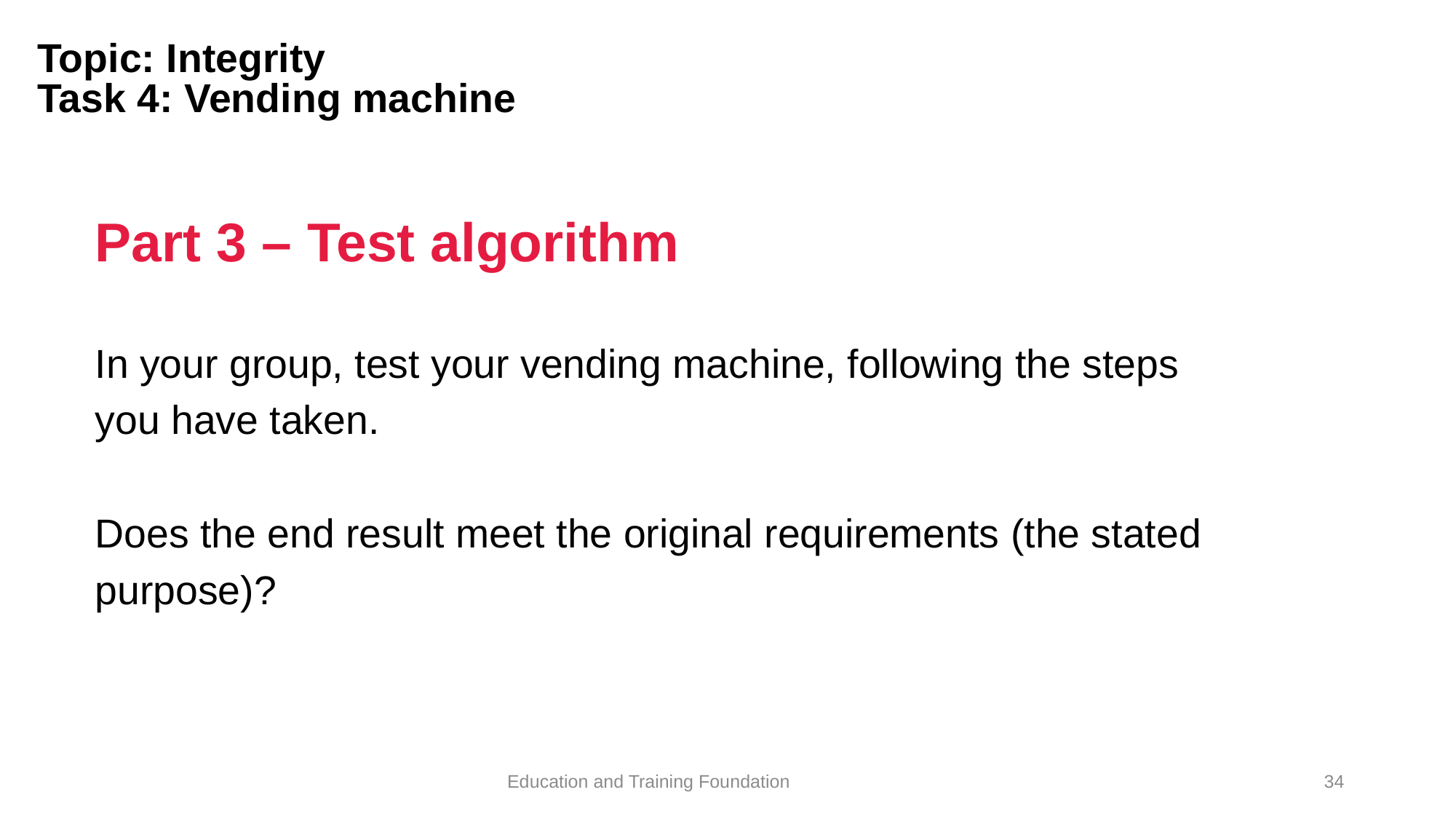

# Topic: Integrity Task 4: Vending machine

Part 3 – Test algorithm

In your group, test your vending machine, following the steps you have taken.

Does the end result meet the original requirements (the stated purpose)?

34
Education and Training Foundation